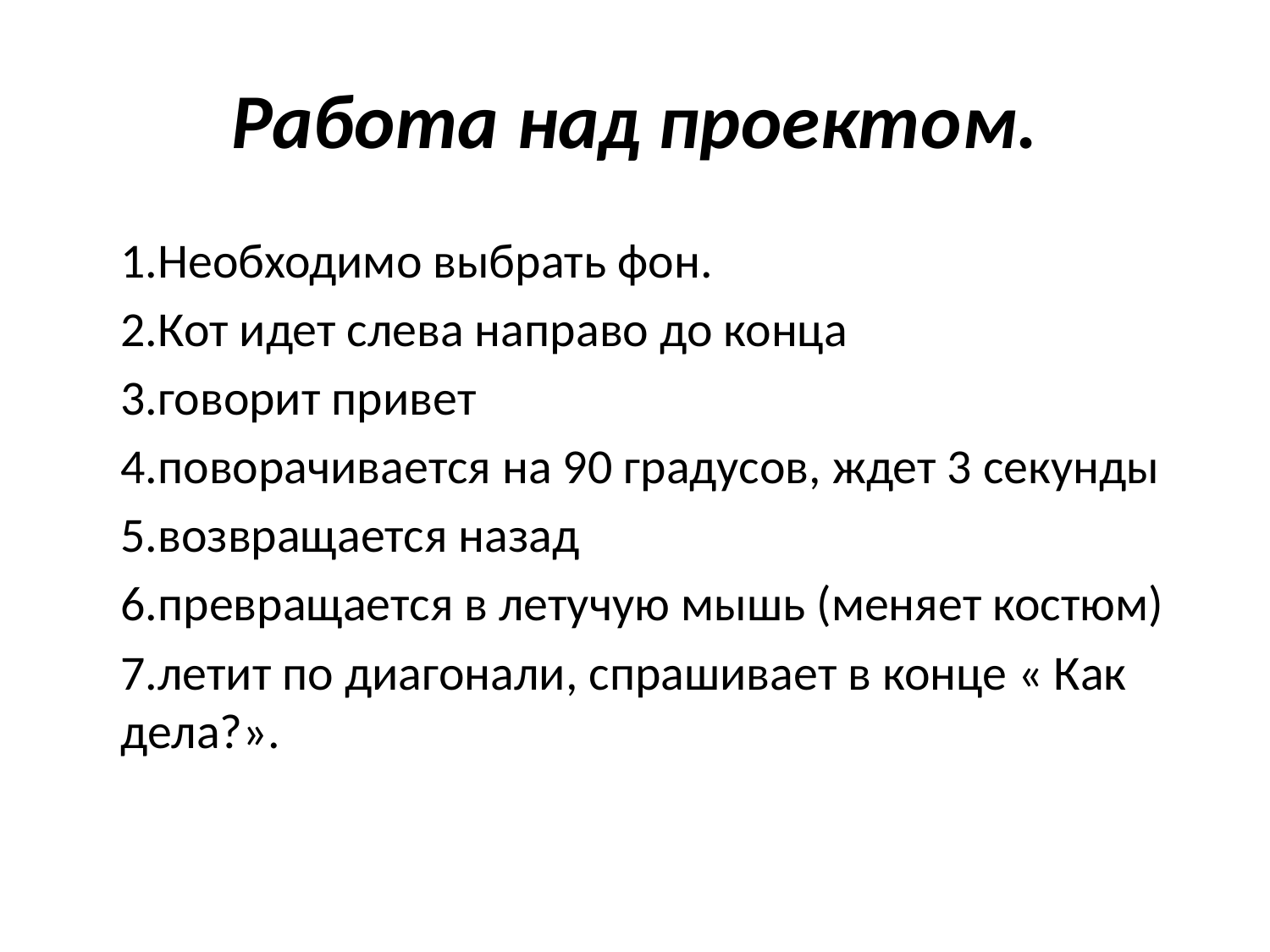

# Работа над проектом.
    1.Необходимо выбрать фон.
    2.Кот идет слева направо до конца
    3.говорит привет
    4.поворачивается на 90 градусов, ждет 3 секунды
    5.возвращается назад
    6.превращается в летучую мышь (меняет костюм)
    7.летит по диагонали, спрашивает в конце « Как дела?».